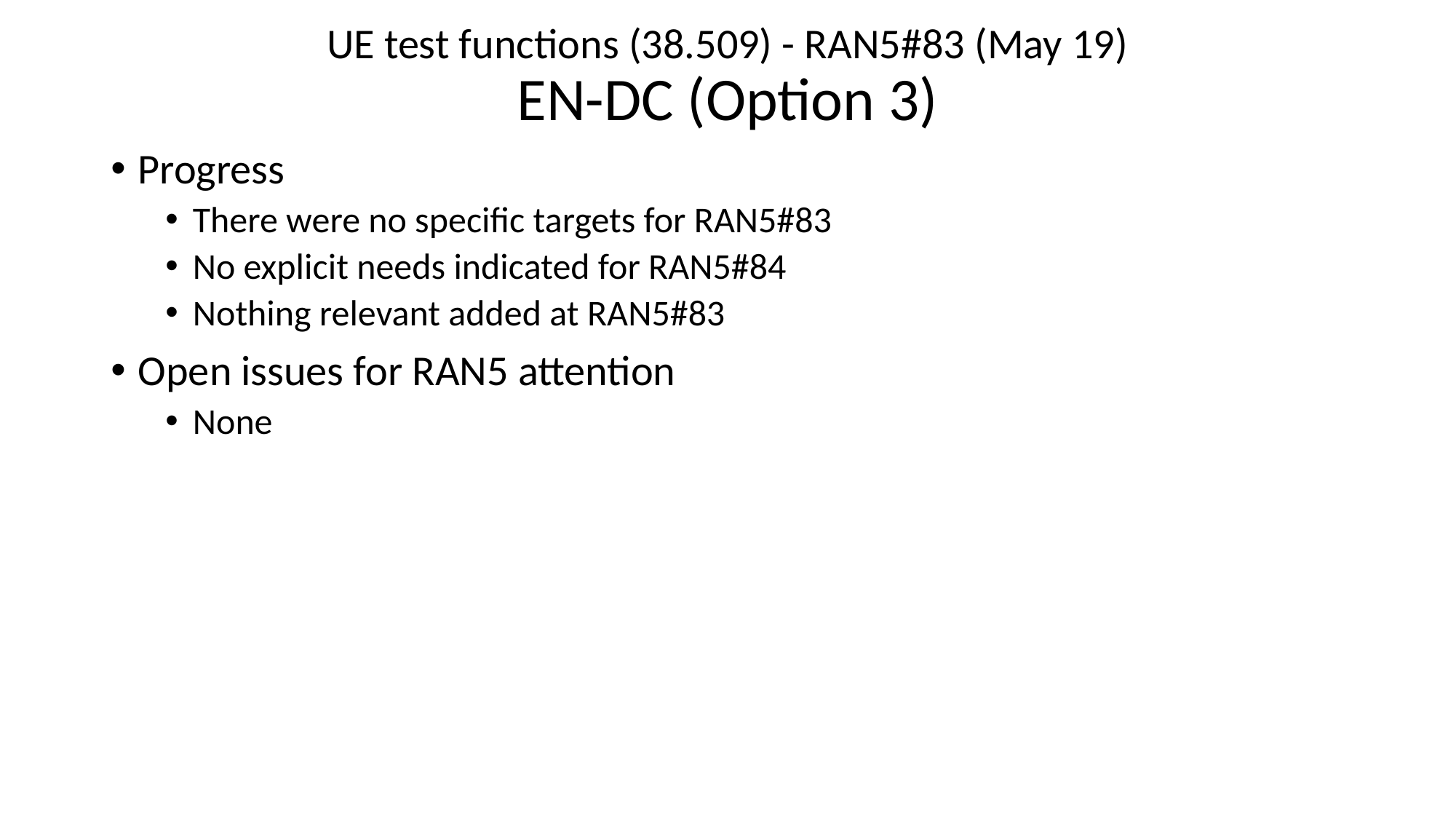

# UE test functions (38.509) - RAN5#83 (May 19) EN-DC (Option 3)
Progress
There were no specific targets for RAN5#83
No explicit needs indicated for RAN5#84
Nothing relevant added at RAN5#83
Open issues for RAN5 attention
None